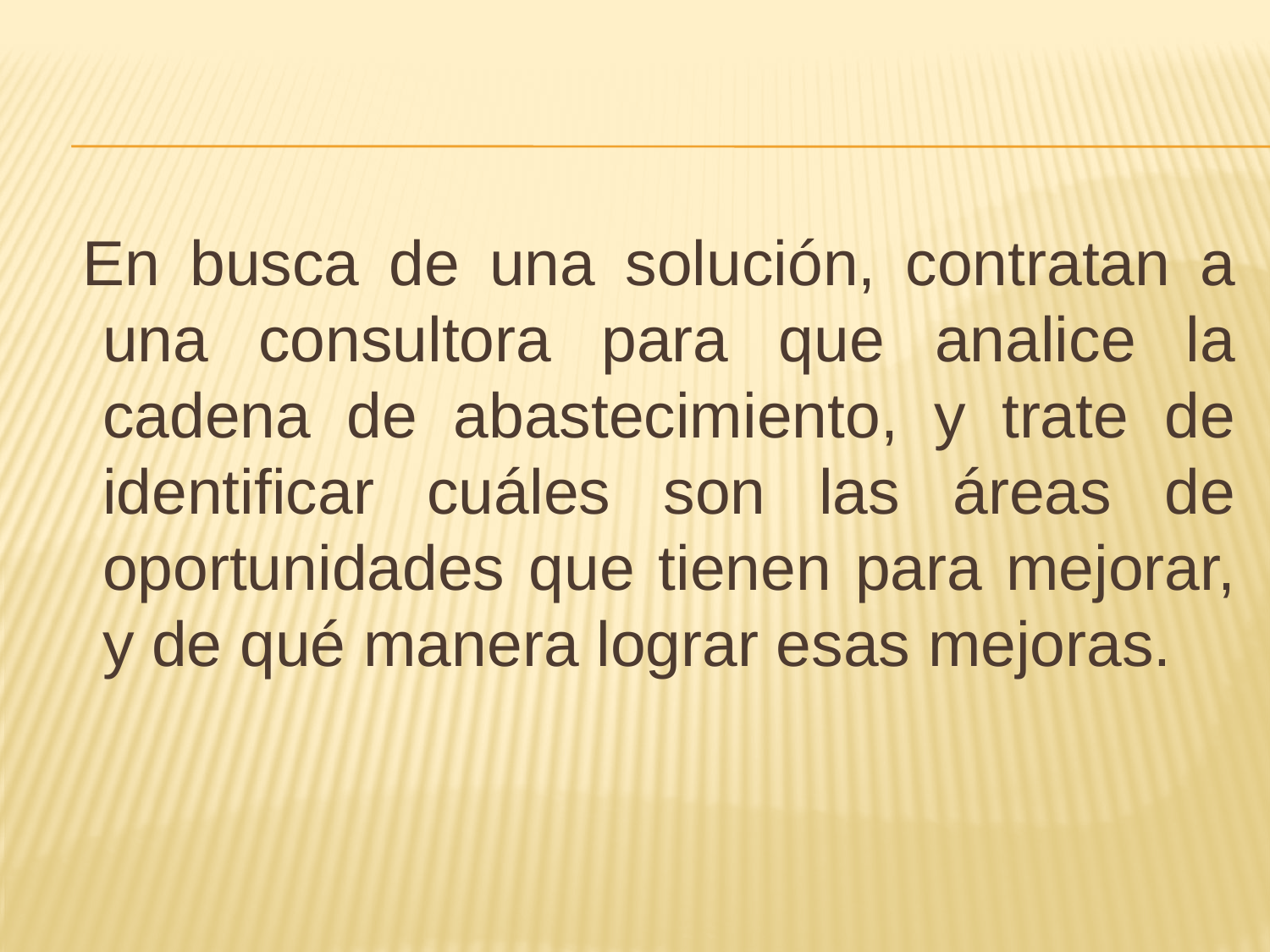

#
 En busca de una solución, contratan a una consultora para que analice la cadena de abastecimiento, y trate de identificar cuáles son las áreas de oportunidades que tienen para mejorar, y de qué manera lograr esas mejoras.